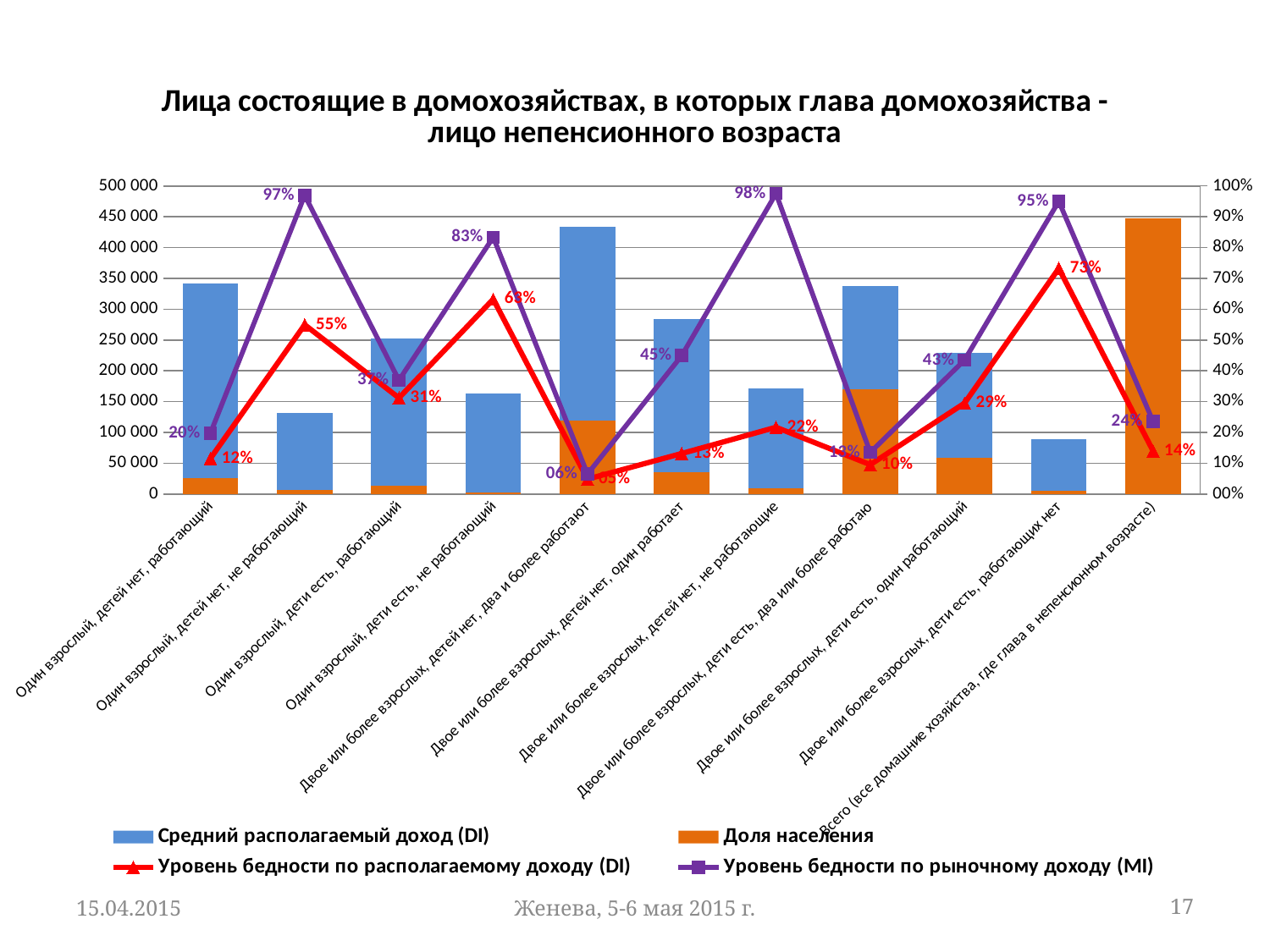

### Chart: Лица состоящие в домохозяйствах, в которых глава домохозяйства - лицо непенсионного возраста

| Category | Средний располагаемый доход (DI) | Доля населения | Уровень бедности по располагаемому доходу (DI) | Уровень бедности по рыночному доходу (MI) |
|---|---|---|---|---|
| Один взрослый, детей нет, работающий | 342213.89843159687 | 0.051389103783540946 | 0.11536603463784716 | 0.19709929709365592 |
| Один взрослый, детей нет, не работающий | 131407.01707551043 | 0.014185499311696485 | 0.5494480376284614 | 0.9693864220077125 |
| Один взрослый, дети есть, работающий | 252959.99415468707 | 0.027529032995899753 | 0.3119197000024733 | 0.36925500526504446 |
| Один взрослый, дети есть, не работающий | 163533.64950960298 | 0.005831657523005514 | 0.6323630368196526 | 0.8334164427676106 |
| Двое или более взрослых, детей нет, два и более работают | 434100.024562969 | 0.23938148342458265 | 0.04820413561241322 | 0.0647642863625905 |
| Двое или более взрослых, детей нет, один работает | 284541.8334292353 | 0.071216655384131 | 0.13149307031506505 | 0.4491351462058006 |
| Двое или более взрослых, детей нет, не работающие | 170757.0723487558 | 0.01843642986360861 | 0.21657335343430278 | 0.9753231227261651 |
| Двое или более взрослых, дети есть, два или более работаю | 337514.5090414772 | 0.33871763032840874 | 0.09525602807296546 | 0.13487776754278966 |
| Двое или более взрослых, дети есть, один работающий | 229514.0035222406 | 0.11774711242744113 | 0.2948090966101608 | 0.4348012875829393 |
| Двое или более взрослых, дети есть, работающих нет | 89279.9400911621 | 0.009659537696002939 | 0.732283516680131 | 0.9501452739226756 |
| Всего (все домашние хозяйства, где глава в непенсионном возрасте) | 332086.65484274086 | 0.8940558055646894 | 0.1397080988626718 | 0.23532968397620066 |
15.04.2015
Женева, 5-6 мая 2015 г.
17